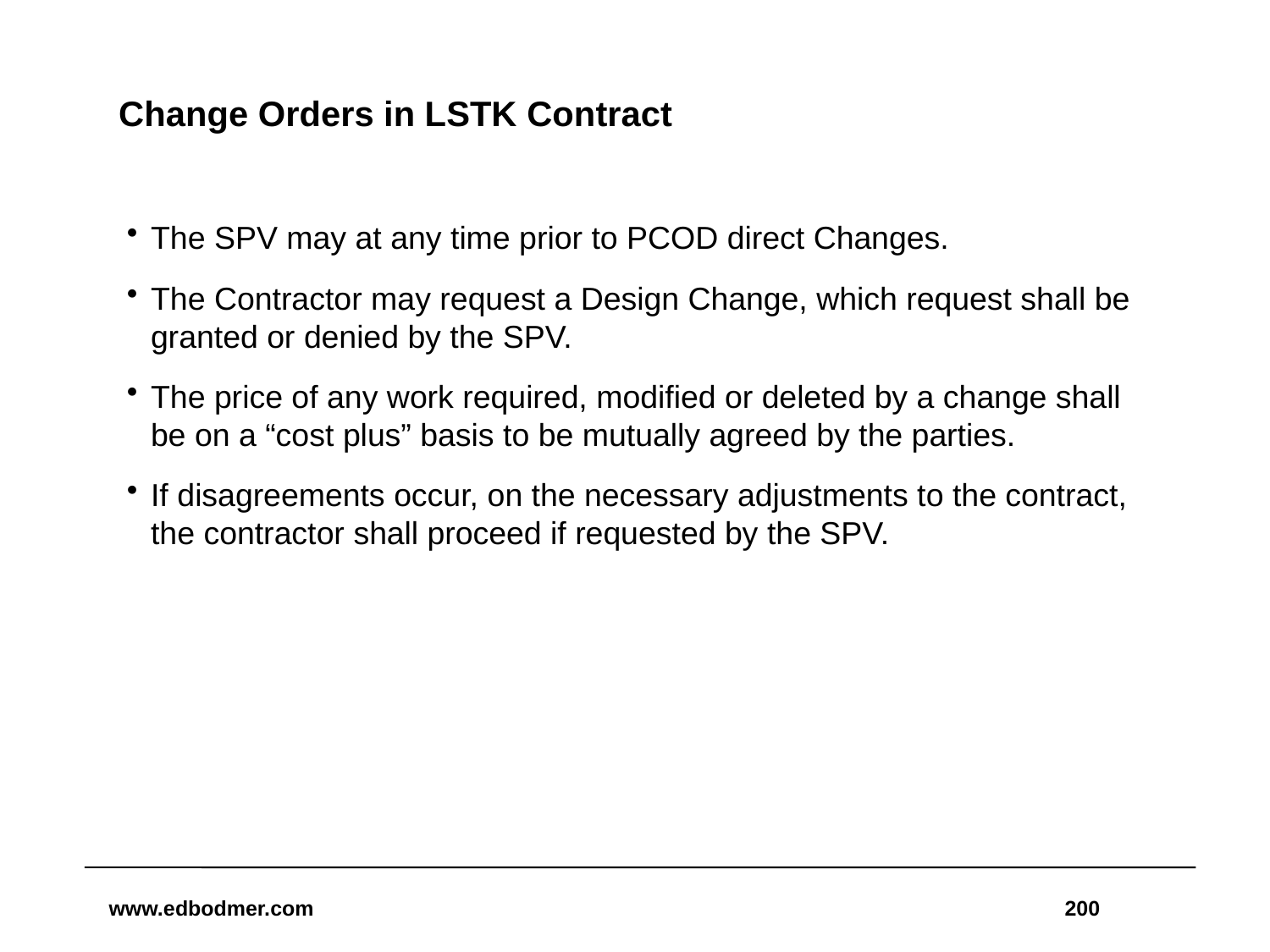

# Change Orders in LSTK Contract
The SPV may at any time prior to PCOD direct Changes.
The Contractor may request a Design Change, which request shall be granted or denied by the SPV.
The price of any work required, modified or deleted by a change shall be on a “cost plus” basis to be mutually agreed by the parties.
If disagreements occur, on the necessary adjustments to the contract, the contractor shall proceed if requested by the SPV.